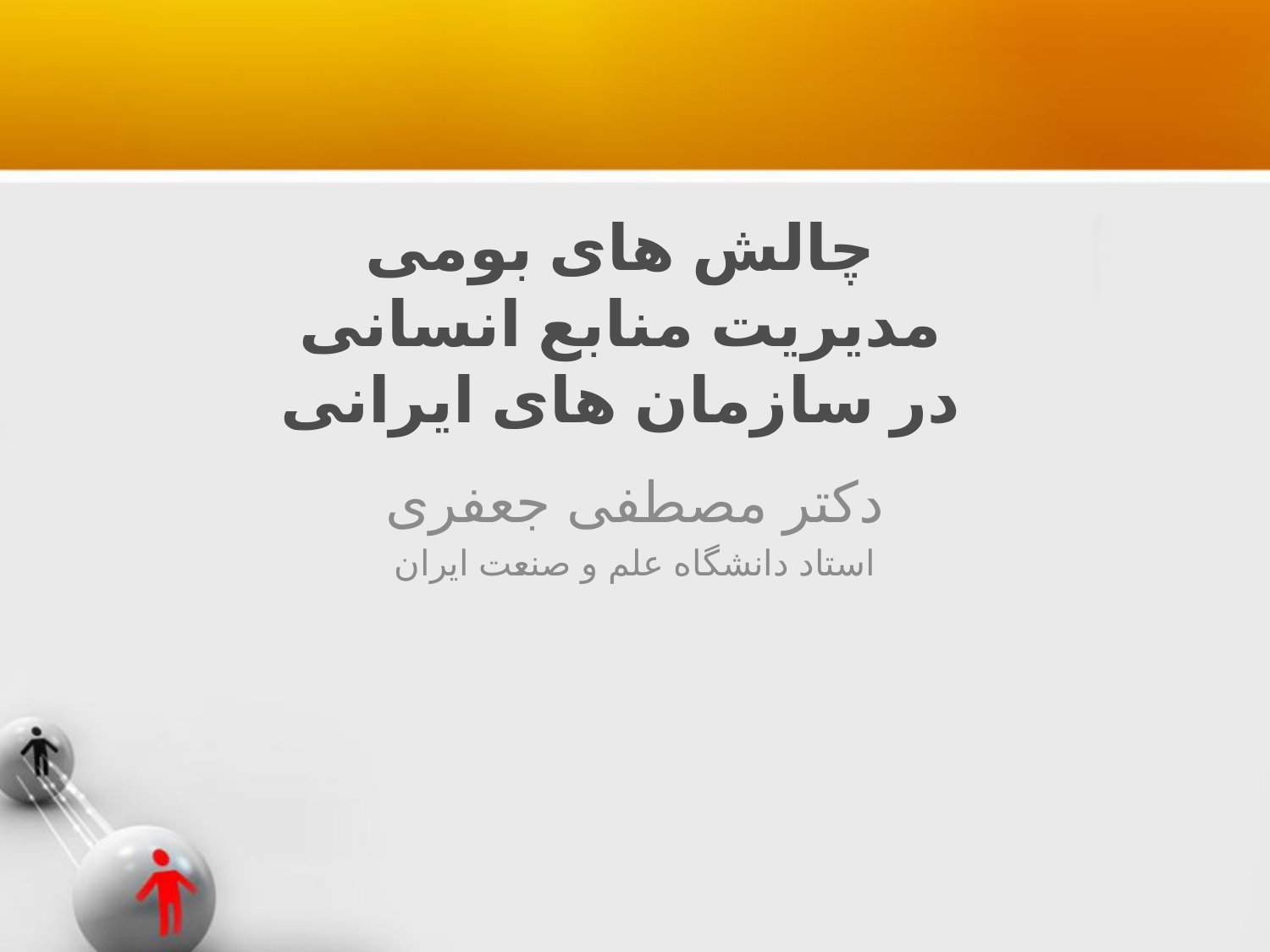

چالش های بومی
مدیریت منابع انسانی
در سازمان های ایرانی
دکتر مصطفی جعفری
استاد دانشگاه علم و صنعت ایران
#